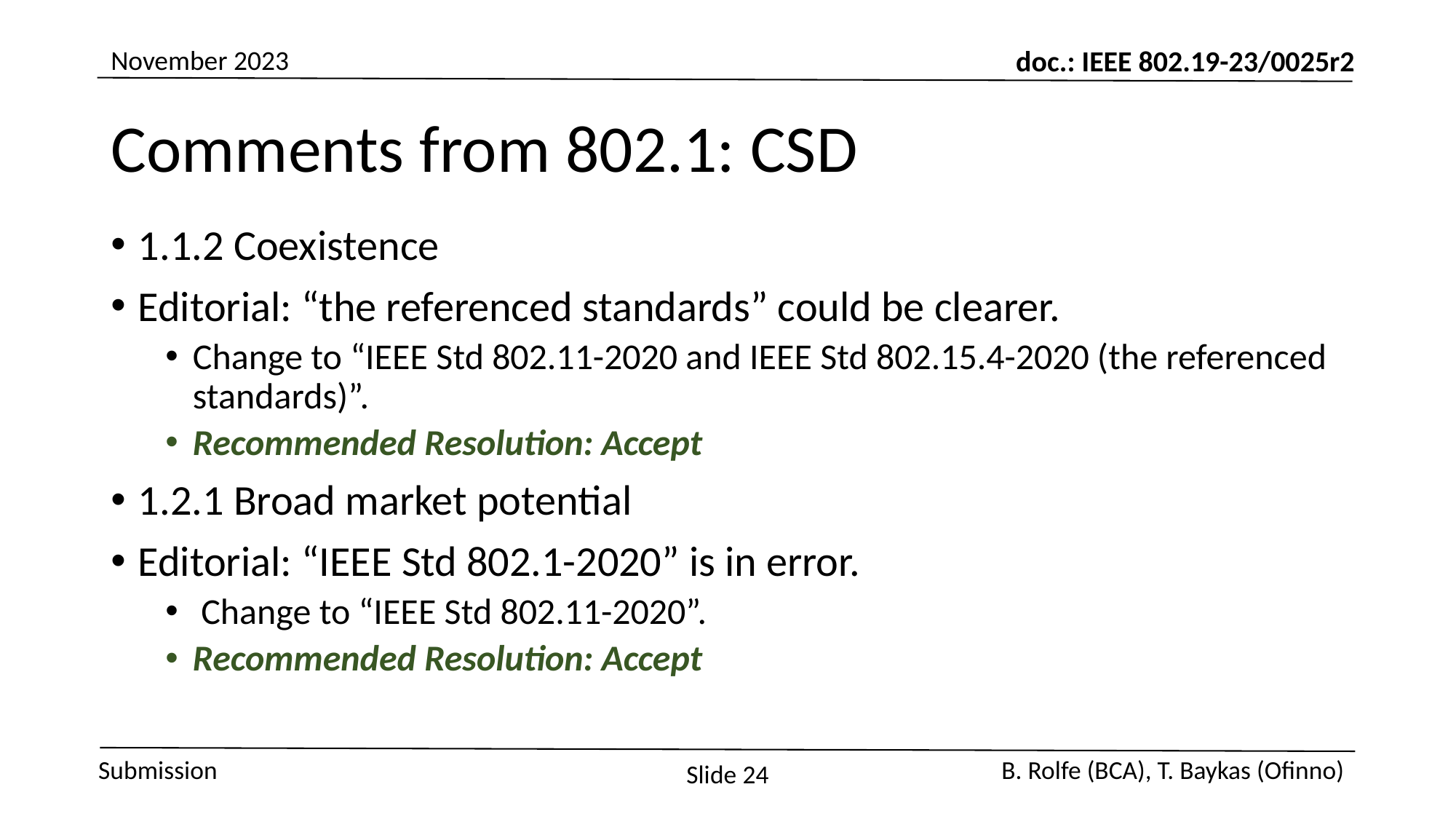

November 2023
# Comments from 802.1: CSD
1.1.2 Coexistence
Editorial: “the referenced standards” could be clearer.
Change to “IEEE Std 802.11-2020 and IEEE Std 802.15.4-2020 (the referenced standards)”.
Recommended Resolution: Accept
1.2.1 Broad market potential
Editorial: “IEEE Std 802.1-2020” is in error.
 Change to “IEEE Std 802.11-2020”.
Recommended Resolution: Accept